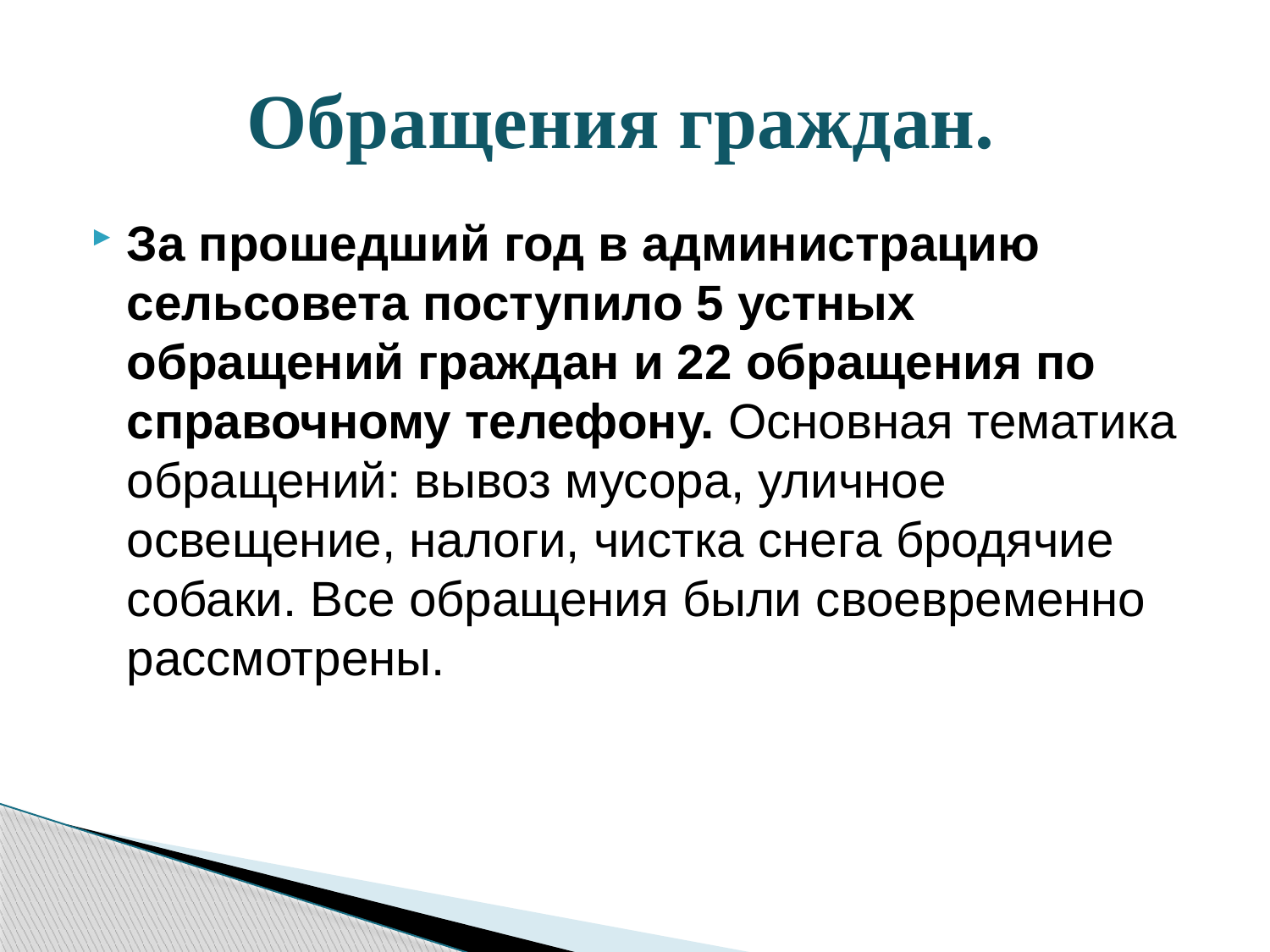

# Обращения граждан.
За прошедший год в администрацию сельсовета поступило 5 устных  обращений граждан и 22 обращения по справочному телефону. Основная тематика обращений: вывоз мусора, уличное освещение, налоги, чистка снега бродячие собаки. Все обращения были своевременно рассмотрены.